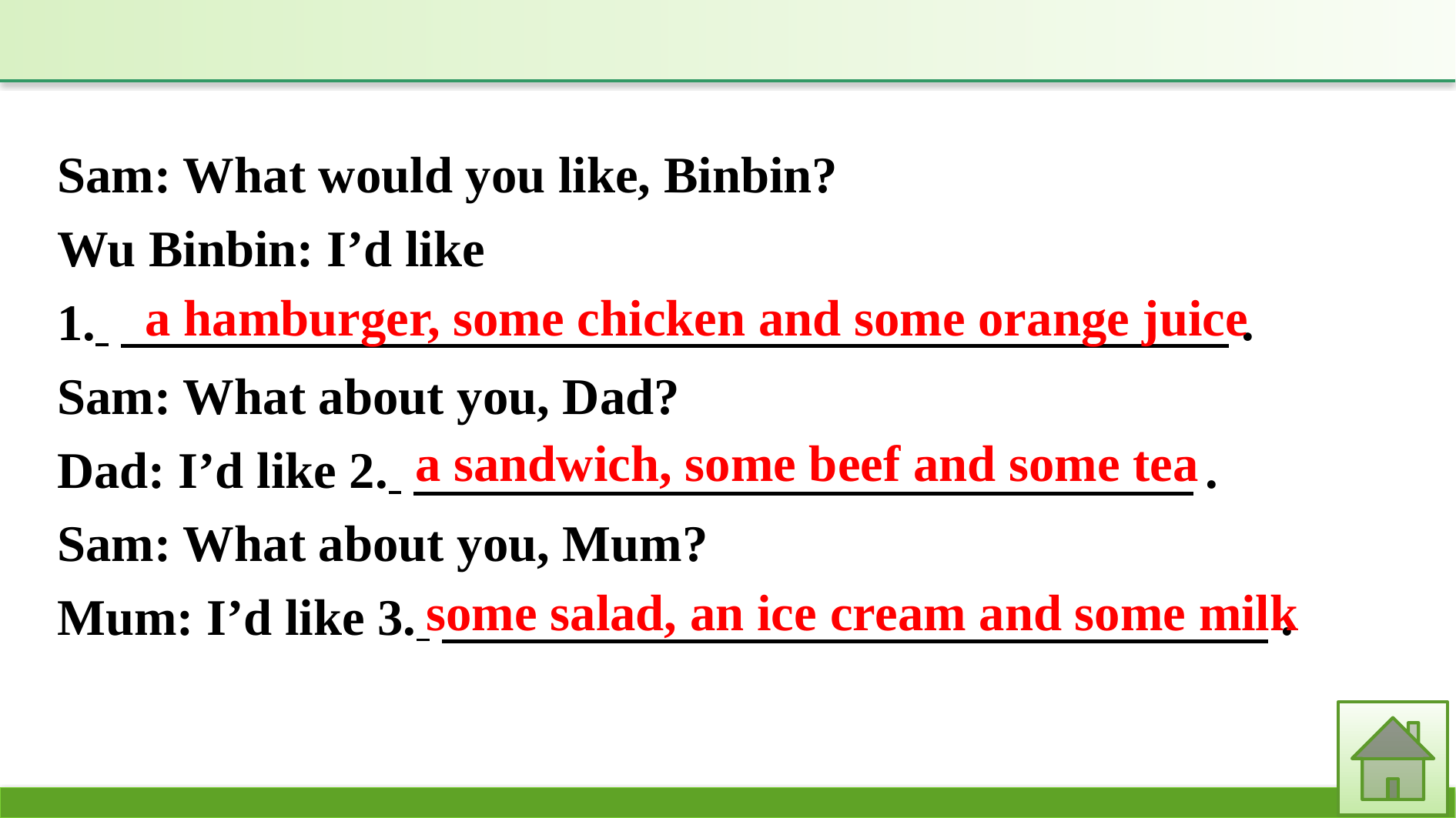

Sam: What would you like, Binbin?
Wu Binbin: I’d like
1. 　                                                                                          .
Sam: What about you, Dad?
Dad: I’d like 2. 　                                                              .
Sam: What about you, Mum?
Mum: I’d like 3. 　                                                                  .
a hamburger, some chicken and some orange juice
a sandwich, some beef and some tea
some salad, an ice cream and some milk